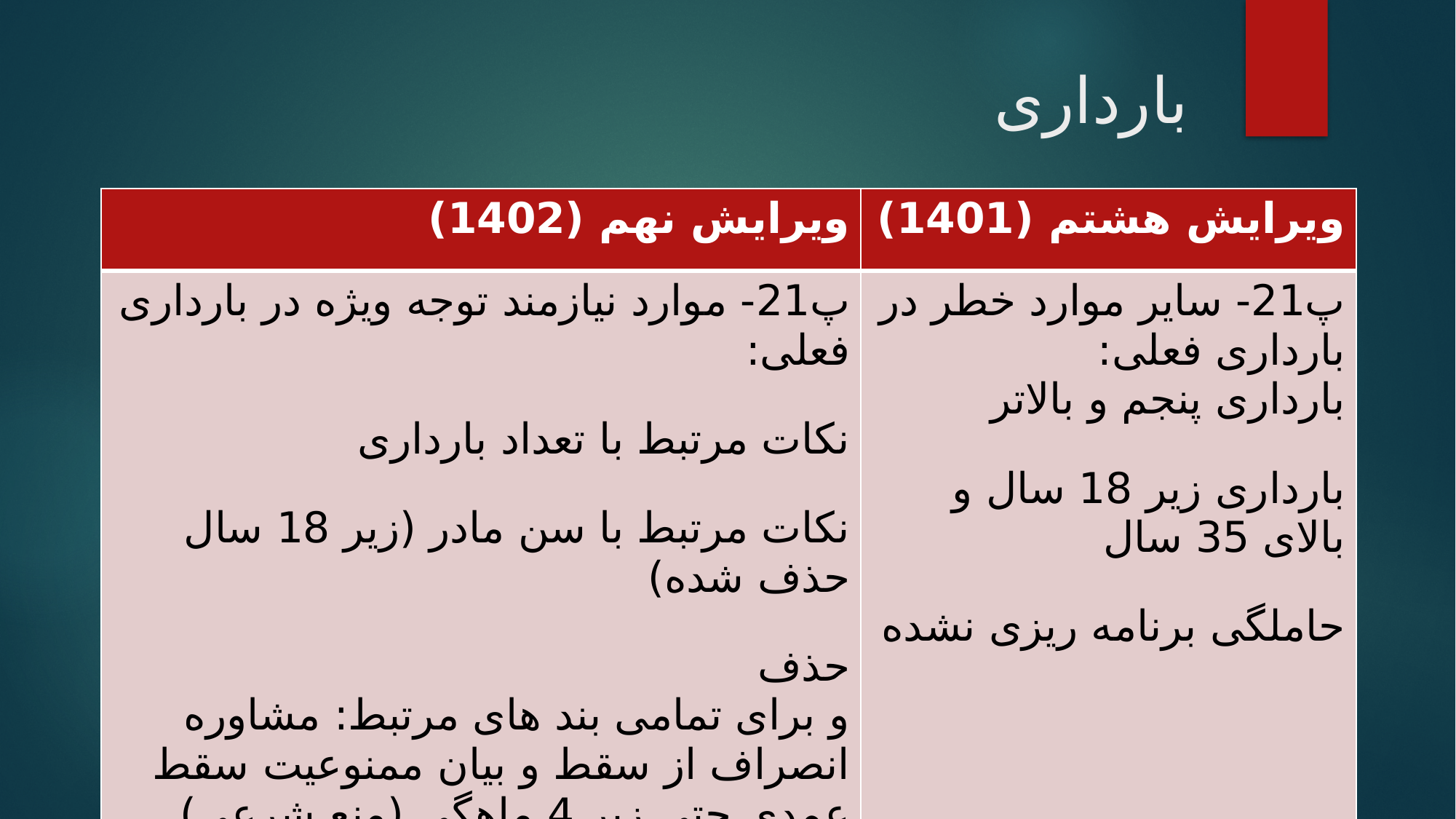

# بارداری
| ویرایش نهم (1402) | ویرایش هشتم (1401) |
| --- | --- |
| پ21- موارد نیازمند توجه ویژه در بارداری فعلی: نکات مرتبط با تعداد بارداری نکات مرتبط با سن مادر (زیر 18 سال حذف شده) حذف و برای تمامی بند های مرتبط: مشاوره انصراف از سقط و بیان ممنوعیت سقط عمدی حتی زیر 4 ماهگی (منع شرعی) | پ21- سایر موارد خطر در بارداری فعلی: بارداری پنجم و بالاتر بارداری زیر 18 سال و بالای 35 سال حاملگی برنامه ریزی نشده |